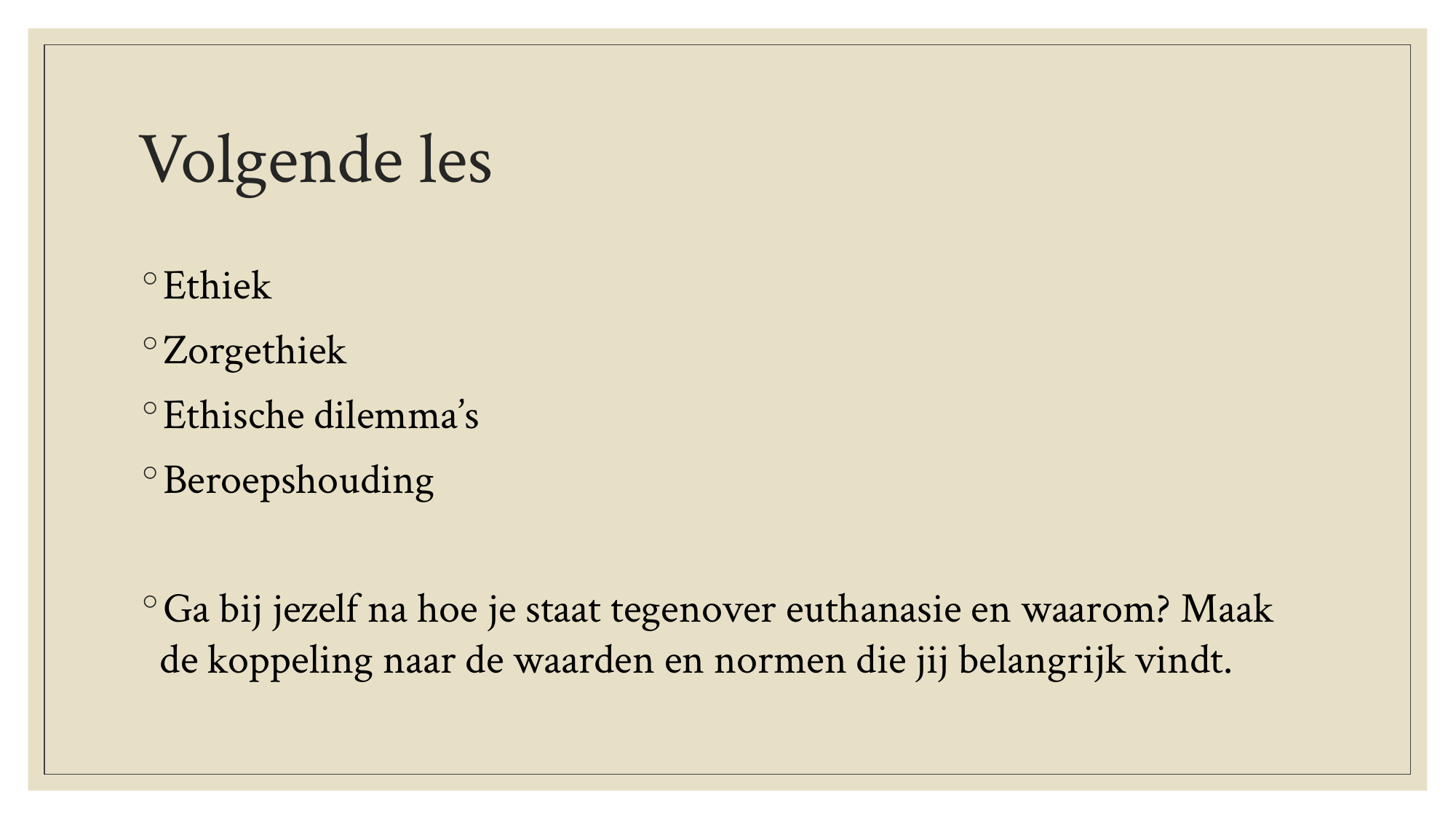

# Volgende les
Ethiek
Zorgethiek
Ethische dilemma’s
Beroepshouding

Ga bij jezelf na hoe je staat tegenover euthanasie en waarom? Maak de koppeling naar de waarden en normen die jij belangrijk vindt.